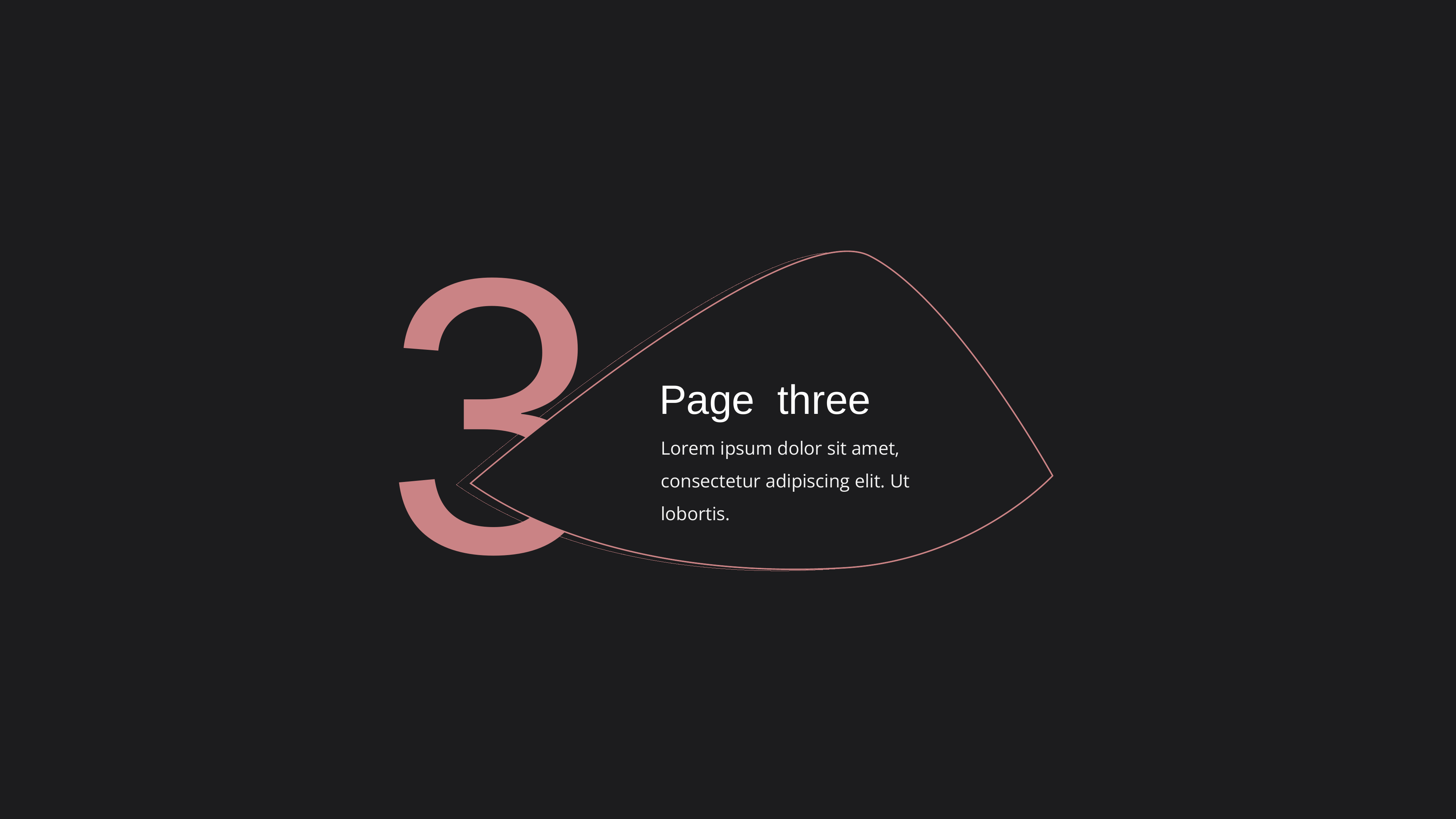

3

Page  three
Lorem ipsum dolor sit amet, consectetur adipiscing elit. Ut lobortis.